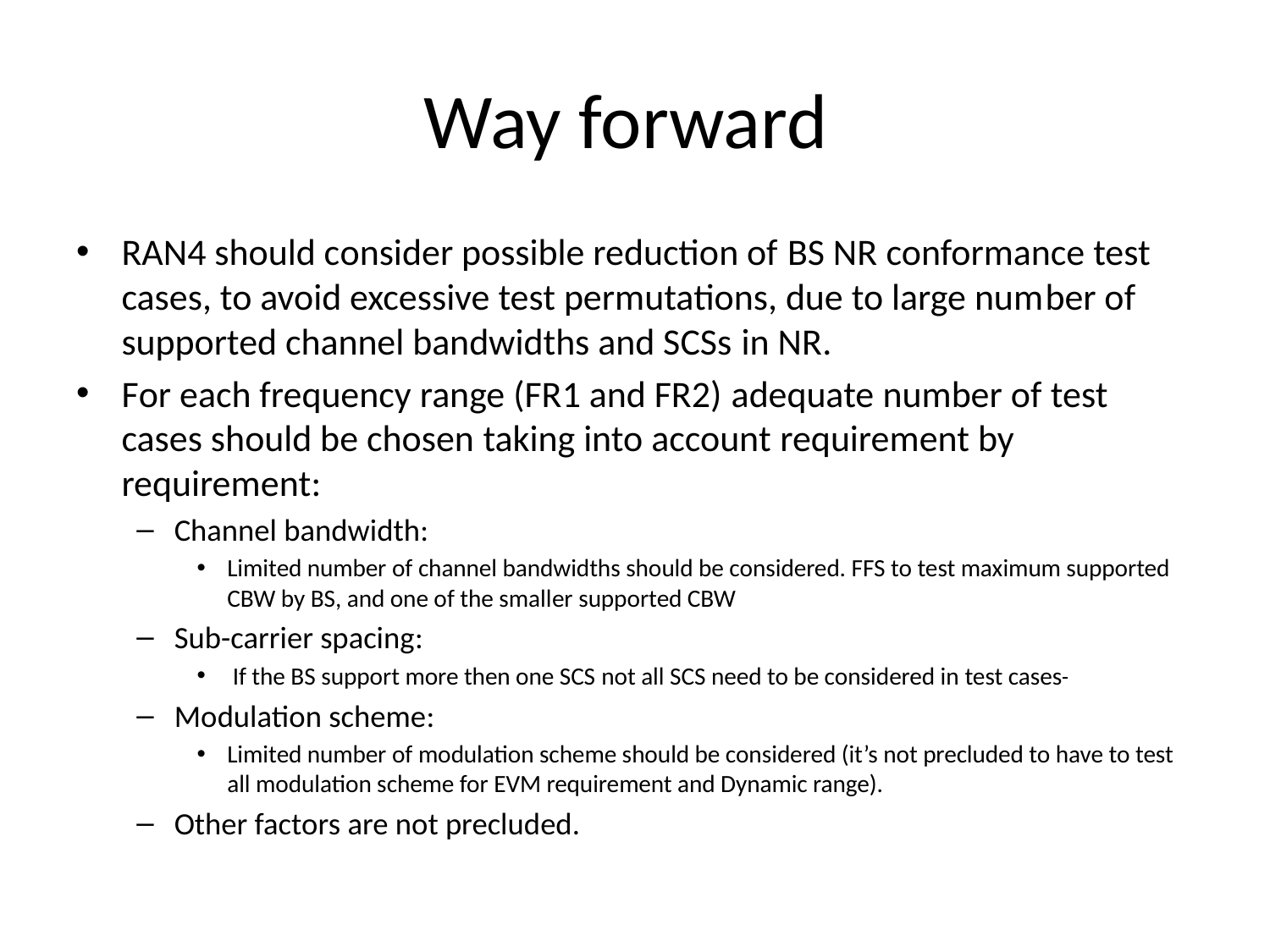

# Way forward
RAN4 should consider possible reduction of BS NR conformance test cases, to avoid excessive test permutations, due to large number of supported channel bandwidths and SCSs in NR.
For each frequency range (FR1 and FR2) adequate number of test cases should be chosen taking into account requirement by requirement:
Channel bandwidth:
Limited number of channel bandwidths should be considered. FFS to test maximum supported CBW by BS, and one of the smaller supported CBW
Sub-carrier spacing:
 If the BS support more then one SCS not all SCS need to be considered in test cases
Modulation scheme:
Limited number of modulation scheme should be considered (it’s not precluded to have to test all modulation scheme for EVM requirement and Dynamic range).
Other factors are not precluded.